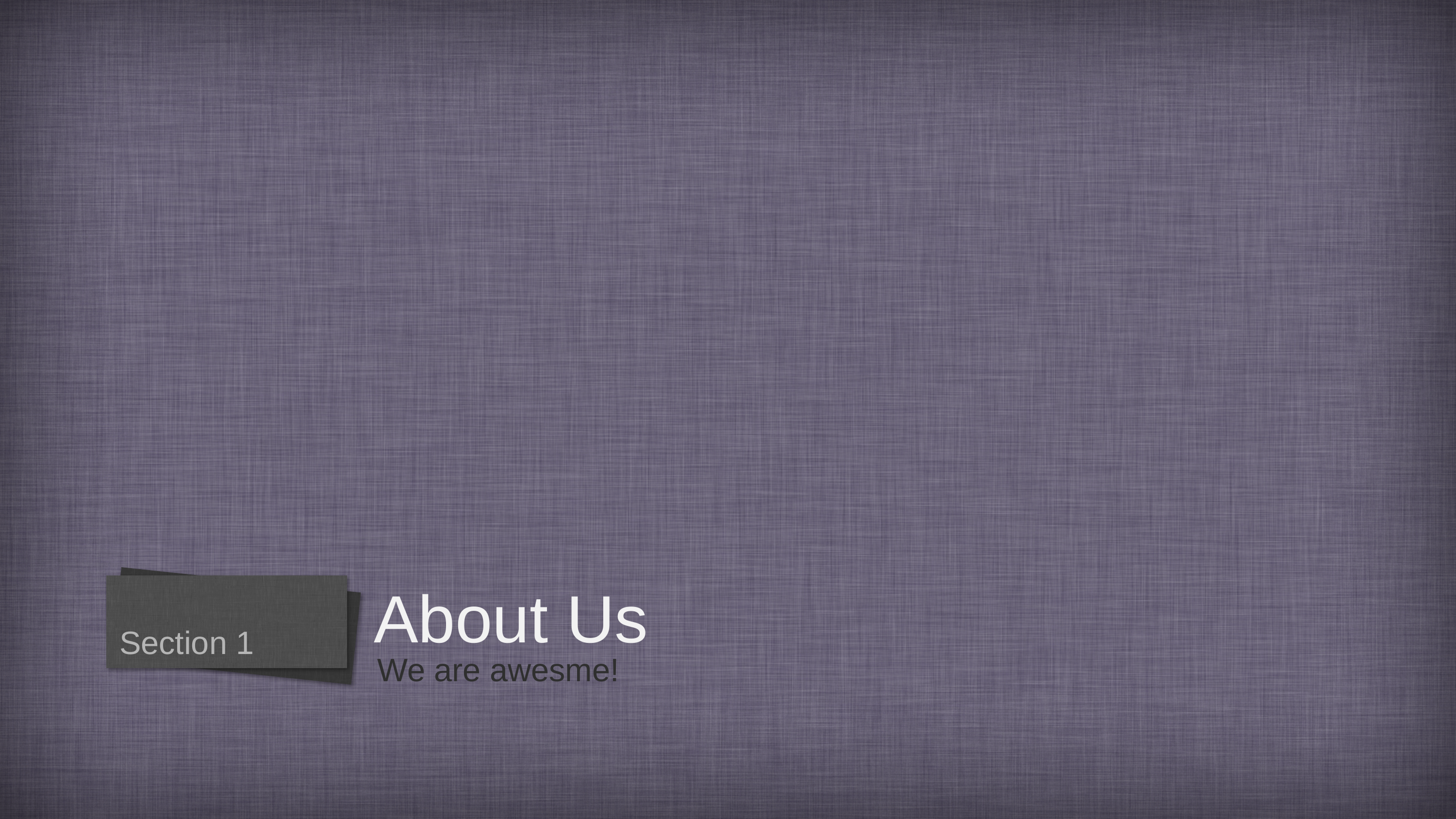

# About Us
Section 1
We are awesme!